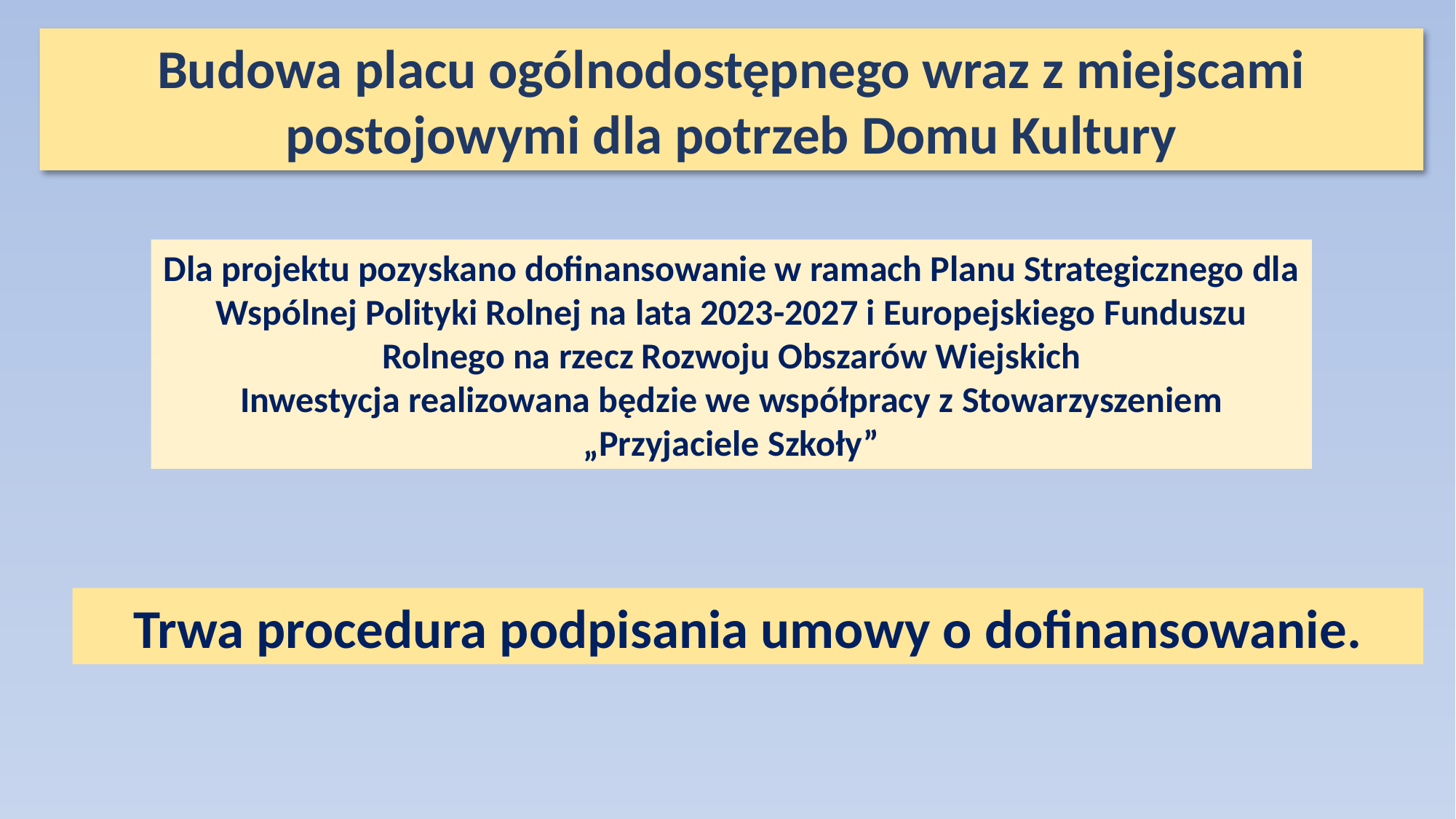

Budowa placu ogólnodostępnego wraz z miejscami postojowymi dla potrzeb Domu Kultury
#
Dla projektu pozyskano dofinansowanie w ramach Planu Strategicznego dla Wspólnej Polityki Rolnej na lata 2023-2027 i Europejskiego Funduszu Rolnego na rzecz Rozwoju Obszarów Wiejskich
Inwestycja realizowana będzie we współpracy z Stowarzyszeniem „Przyjaciele Szkoły”
Trwa procedura podpisania umowy o dofinansowanie.